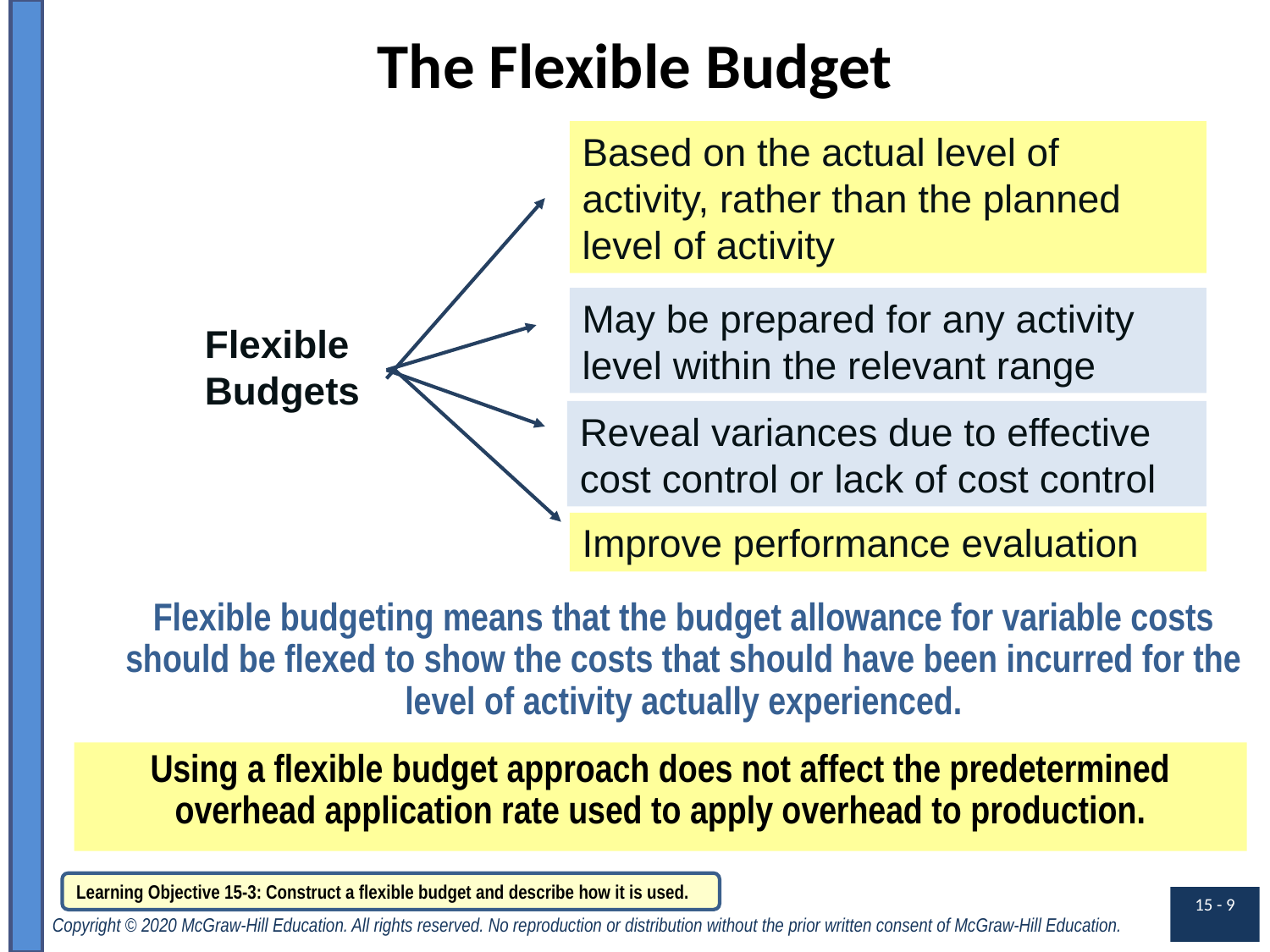

# The Flexible Budget
Based on the actual level of activity, rather than the planned level of activity

May be prepared for any activity
level within the relevant range
Flexible Budgets

Reveal variances due to effective
cost control or lack of cost control
Improve performance evaluation
Flexible budgeting means that the budget allowance for variable costs should be flexed to show the costs that should have been incurred for the level of activity actually experienced.
Using a flexible budget approach does not affect the predetermined overhead application rate used to apply overhead to production.
Learning Objective 15-3: Construct a flexible budget and describe how it is used.